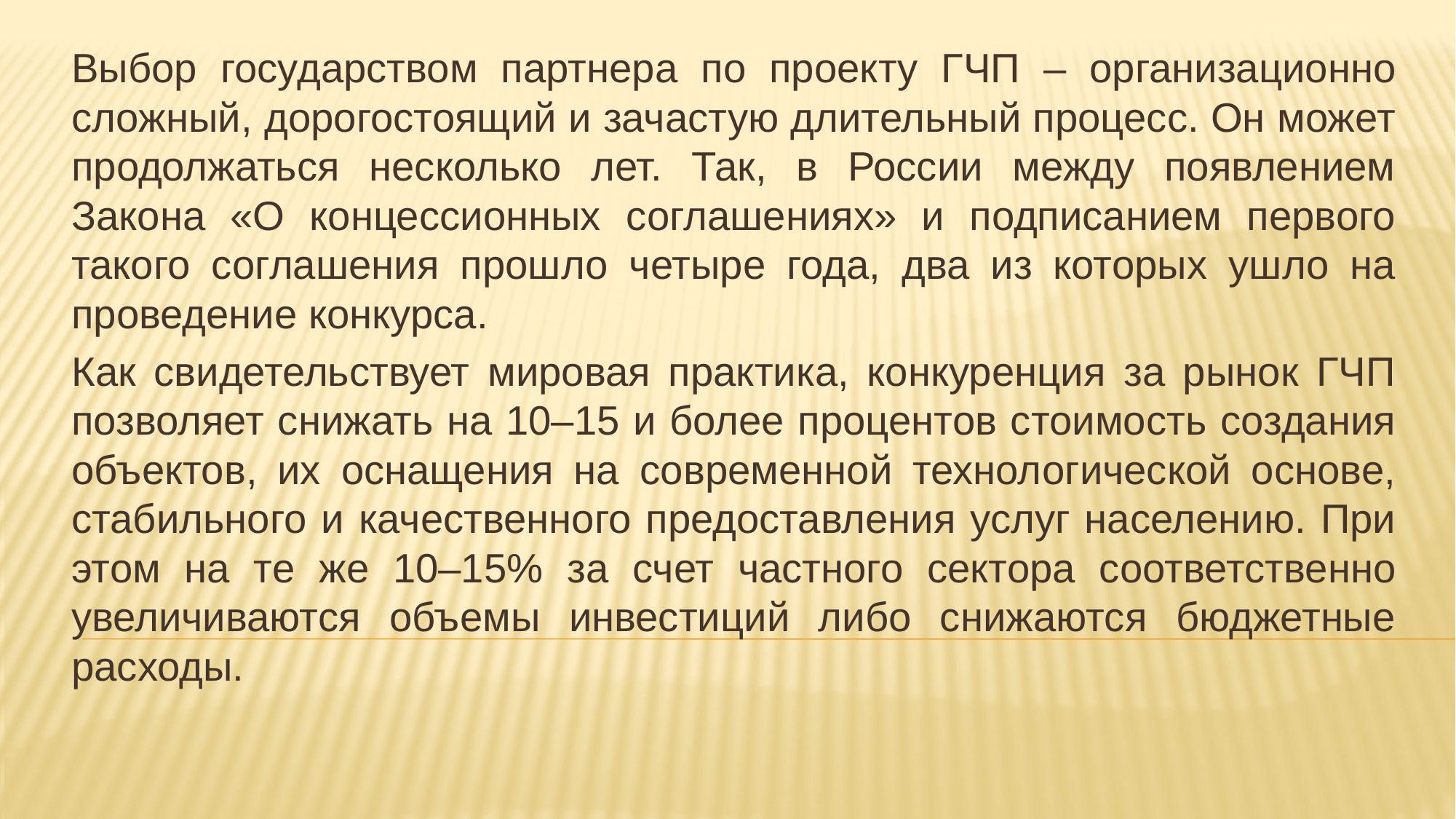

Выбор государством партнера по проекту ГЧП – организационно сложный, дорогостоящий и зачастую длительный процесс. Он может продолжаться несколько лет. Так, в России между появлением Закона «О концессионных соглашениях» и подписанием первого такого соглашения прошло четыре года, два из которых ушло на проведение конкурса.
Как свидетельствует мировая практика, конкуренция за рынок ГЧП позволяет снижать на 10–15 и более процентов стоимость создания объектов, их оснащения на современной технологической основе, стабильного и качественного предоставления услуг населению. При этом на те же 10–15% за счет частного сектора соответственно увеличиваются объемы инвестиций либо снижаются бюджетные расходы.